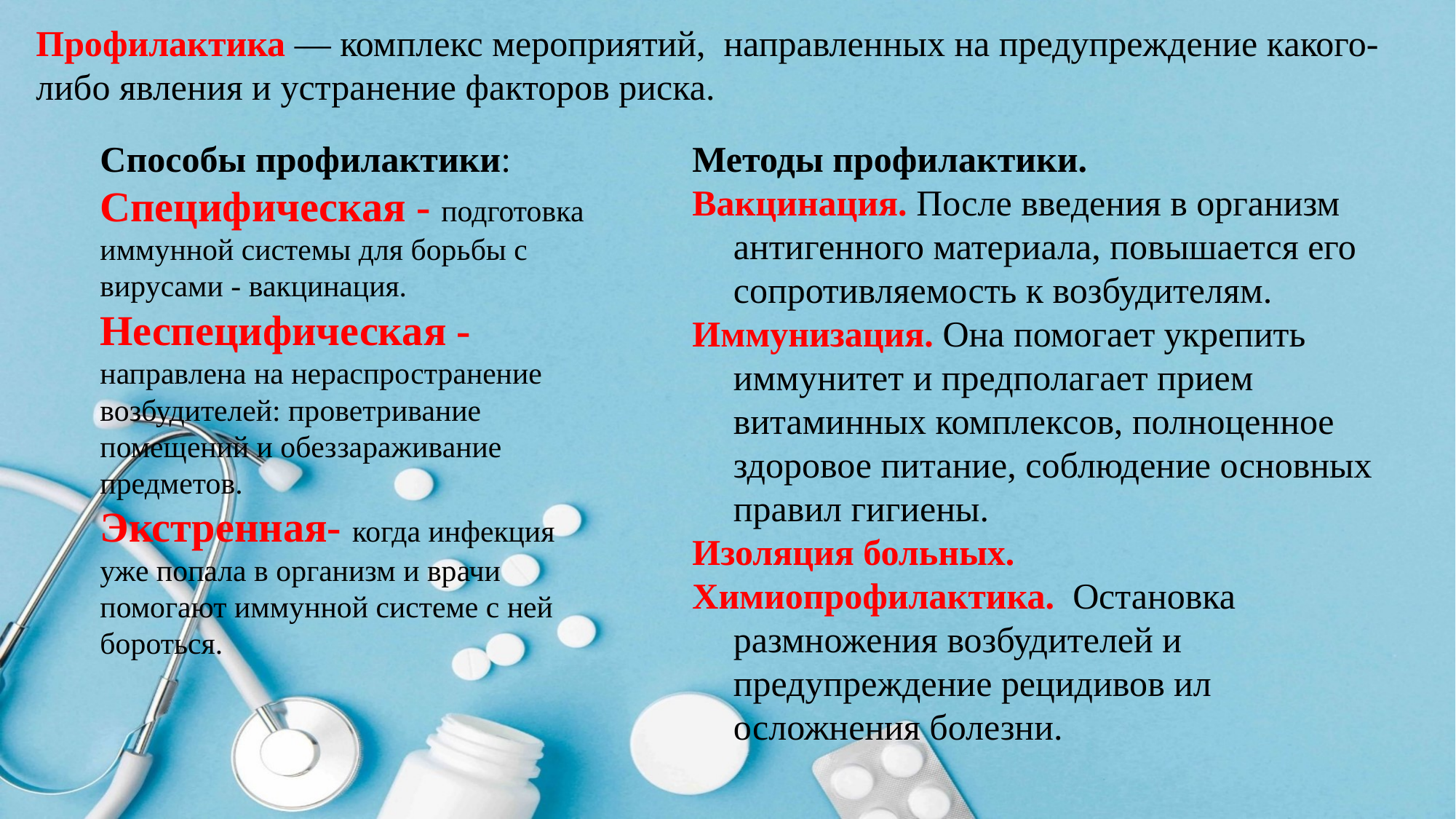

Профилактика — комплекс мероприятий,  направленных на предупреждение какого-либо явления и устранение факторов риска.
Способы профилактики: Специфическая - подготовка иммунной системы для борьбы с вирусами - вакцинация.
Неспецифическая - направлена на нераспространение возбудителей: проветривание помещений и обеззараживание предметов.
Экстренная- когда инфекция уже попала в организм и врачи помогают иммунной системе с ней бороться.
Методы профилактики.
Вакцинация. После введения в организм антигенного материала, повышается его сопротивляемость к возбудителям.
Иммунизация. Она помогает укрепить иммунитет и предполагает прием витаминных комплексов, полноценное здоровое питание, соблюдение основных правил гигиены.
Изоляция больных.
Химиопрофилактика.  Остановка размножения возбудителей и предупреждение рецидивов ил осложнения болезни.